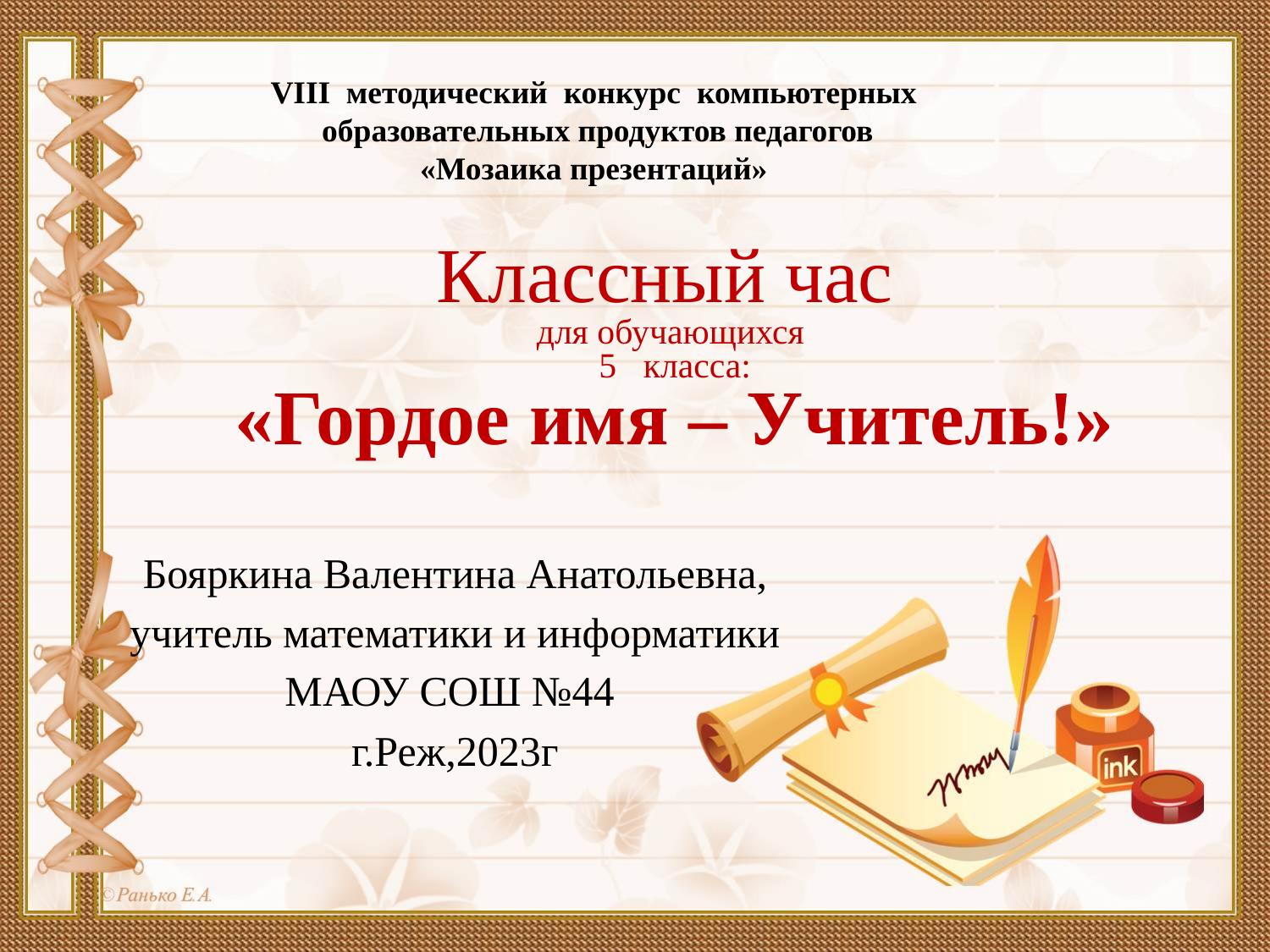

VIII  методический  конкурс  компьютерных
 образовательных продуктов педагогов
 «Мозаика презентаций»
Классный час
для обучающихся
5   класса:
«Гордое имя – Учитель!»
Бояркина Валентина Анатольевна,
учитель математики и информатики
МАОУ СОШ №44
г.Реж,2023г